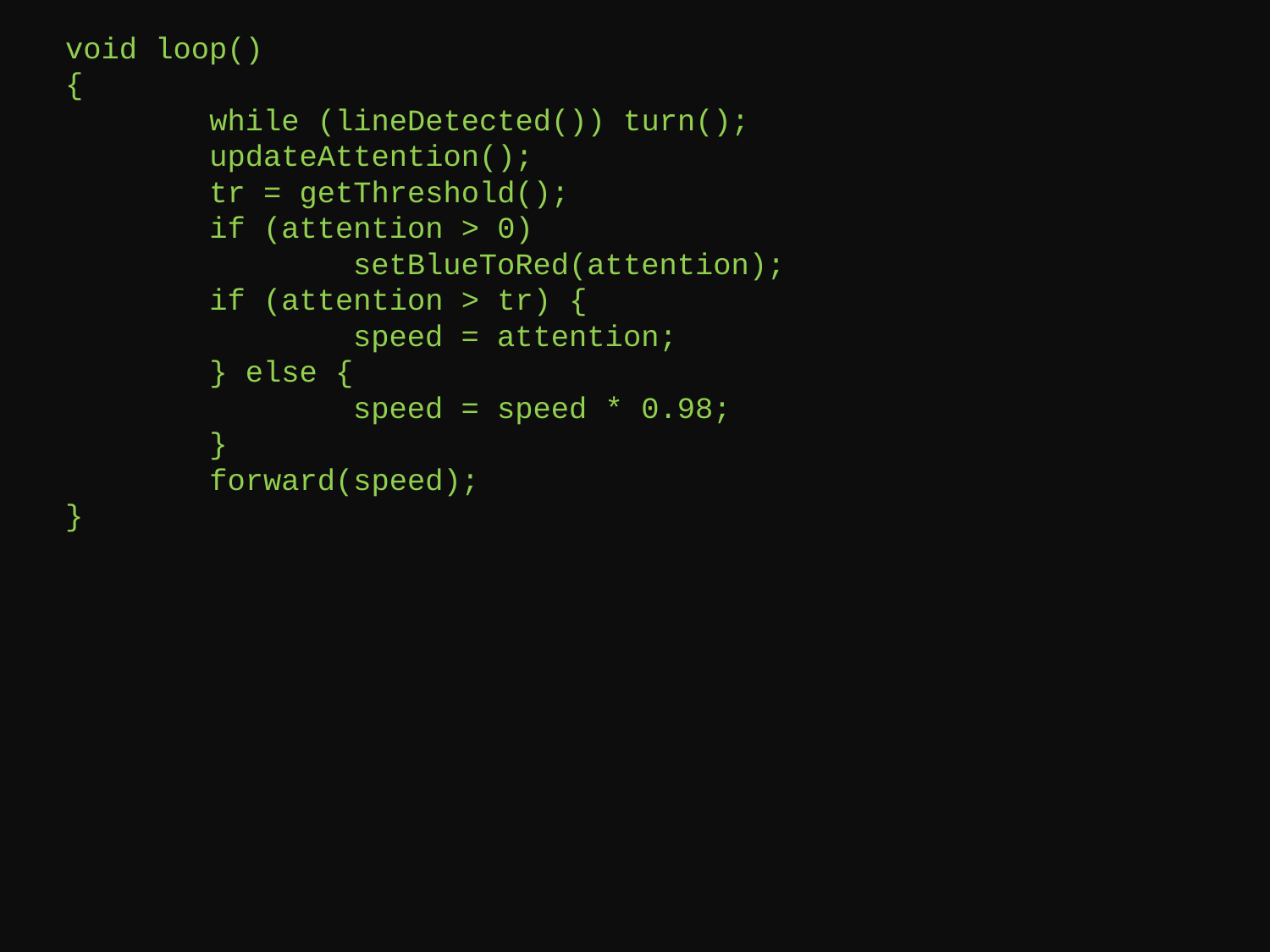

void loop()
{
        while (lineDetected()) turn();
        updateAttention();
        tr = getThreshold();
        if (attention > 0)
                setBlueToRed(attention);
        if (attention > tr) {
                speed = attention;
        } else {
                speed = speed * 0.98;
        }
        forward(speed);
}